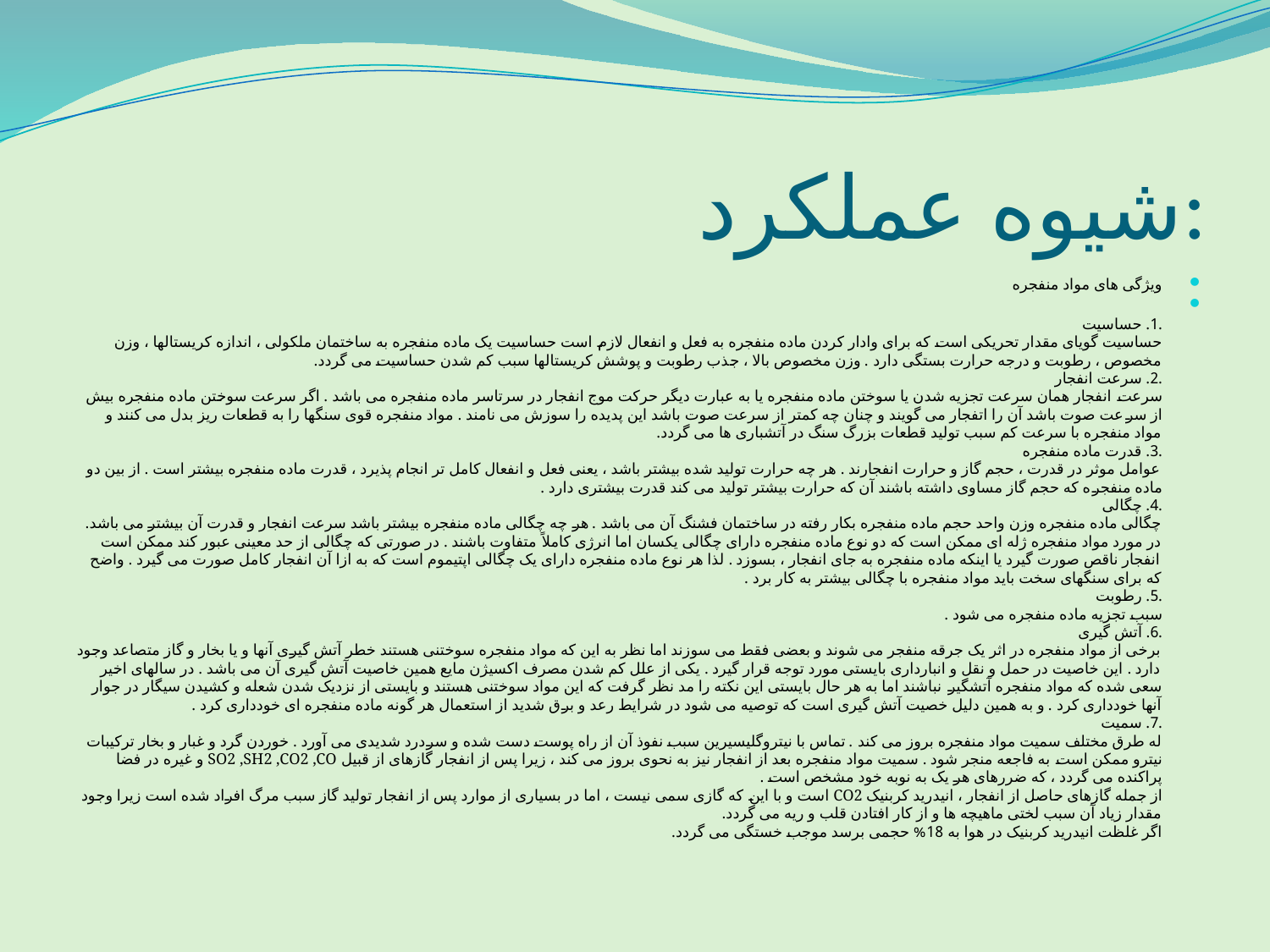

# شيوه عملكرد:
ویژگی های مواد منفجره
.1. حساسیت
حساسیت گویای مقدار تحریکی است که برای وادار کردن ماده منفجره به فعل و انفعال لازم است حساسیت یک ماده منفجره به ساختمان ملکولی ، اندازه کریستالها ، وزن مخصوص ، رطوبت و درجه حرارت بستگی دارد . وزن مخصوص بالا ، جذب رطوبت و پوشش کریستالها سبب کم شدن حساسیت می گردد.
.2. سرعت انفجار
سرعت انفجار همان سرعت تجزیه شدن یا سوختن ماده منفجره یا به عبارت دیگر حرکت موج انفجار در سرتاسر ماده منفجره می باشد . اگر سرعت سوختن ماده منفجره بیش از سرعت صوت باشد آن را اتفجار می گویند و چنان چه کمتر از سرعت صوت باشد این پدیده را سوزش می نامند . مواد منفجره قوی سنگها را به قطعات ریز بدل می کنند و مواد منفجره با سرعت کم سبب تولید قطعات بزرگ سنگ در آتشباری ها می گردد.
.3. قدرت ماده منفجره
عوامل موثر در قدرت ، حجم گاز و حرارت انفجارند . هر چه حرارت تولید شده بیشتر باشد ، یعنی فعل و انفعال کامل تر انجام پذیرد ، قدرت ماده منفجره بیشتر است . از بین دو ماده منفجره که حجم گاز مساوی داشته باشند آن که حرارت بیشتر تولید می کند قدرت بیشتری دارد .
.4. چگالی
چگالی ماده منفجره وزن واحد حجم ماده منفجره بکار رفته در ساختمان فشنگ آن می باشد . هر چه چگالی ماده منفجره بیشتر باشد سرعت انفجار و قدرت آن بیشتر می باشد. در مورد مواد منفجره ژله ای ممکن است که دو نوع ماده منفجره دارای چگالی یکسان اما انرژی کاملاً متفاوت باشند . در صورتی که چگالی از حد معینی عبور کند ممکن است انفجار ناقص صورت گیرد یا اینکه ماده منفجره به جای انفجار ، بسوزد . لذا هر نوع ماده منفجره دارای یک چگالی اپتیموم است که به ازا آن انفجار کامل صورت می گیرد . واضح که برای سنگهای سخت باید مواد منفجره با چگالی بیشتر به کار برد .
.5. رطوبت
سبب تجزیه ماده منفجره می شود .
.6. آتش گیری
برخی از مواد منفجره در اثر یک جرقه منفجر می شوند و بعضی فقط می سوزند اما نظر به این که مواد منفجره سوختنی هستند خطر آتش گیری آنها و یا بخار و گاز متصاعد وجود دارد . این خاصیت در حمل و نقل و انبارداری بایستی مورد توجه قرار گیرد . یکی از علل کم شدن مصرف اکسیژن مایع همین خاصیت آتش گیری آن می باشد . در سالهای اخیر سعی شده که مواد منفجره آتشگیر نباشند اما به هر حال بایستی این نکته را مد نظر گرفت که این مواد سوختنی هستند و بایستی از نزدیک شدن شعله و کشیدن سیگار در جوار آنها خودداری کرد . و به همین دلیل خصیت آتش گیری است که توصیه می شود در شرایط رعد و برق شدید از استعمال هر گونه ماده منفجره ای خودداری کرد .
.7. سمیت
له طرق مختلف سمیت مواد منفجره بروز می کند . تماس با نیتروگلیسیرین سبب نفوذ آن از راه پوست دست شده و سردرد شدیدی می آورد . خوردن گرد و غبار و بخار ترکیبات نیترو ممکن است به فاجعه منجر شود . سمیت مواد منفجره بعد از انفجار نیز به نحوی بروز می کند ، زیرا پس از انفجار گازهای از قبیل SO2 ,SH2 ,CO2 ,CO و غیره در فضا پراکنده می گردد ، که ضررهای هر یک به نوبه خود مشخص است .
از جمله گازهای حاصل از انفجار ، انیدرید کربنیک CO2 است و با این که گازی سمی نیست ، اما در بسیاری از موارد پس از انفجار تولید گاز سبب مرگ افراد شده است زیرا وجود مقدار زیاد آن سبب لختی ماهیچه ها و از کار افتادن قلب و ریه می گردد.  
اگر غلظت انیدرید کربنیک در هوا به 18% حجمی برسد موجب خستگی می گردد.